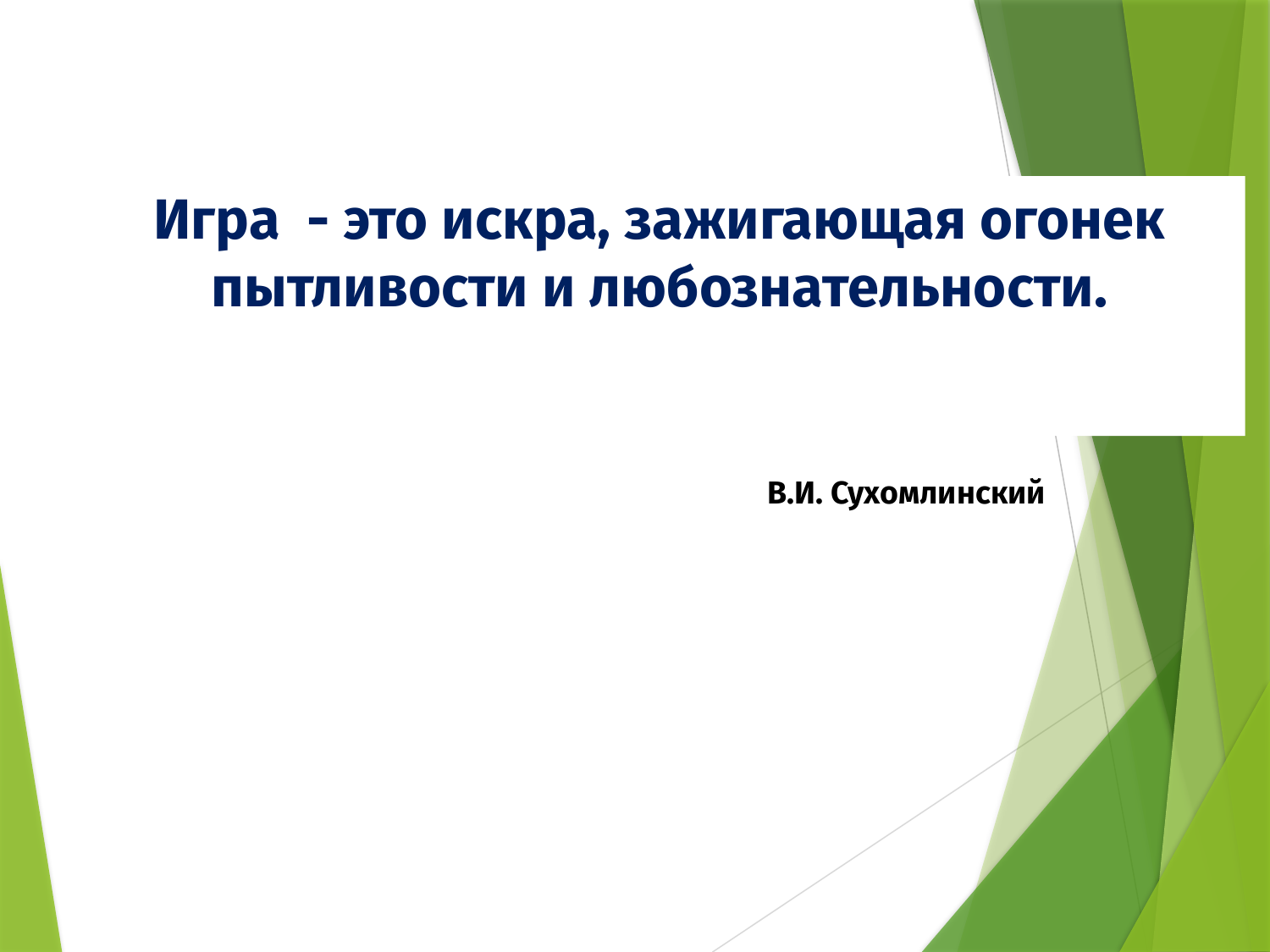

# Игра  - это искра, зажигающая огонек пытливости и любознательности.
В.И. Сухомлинский